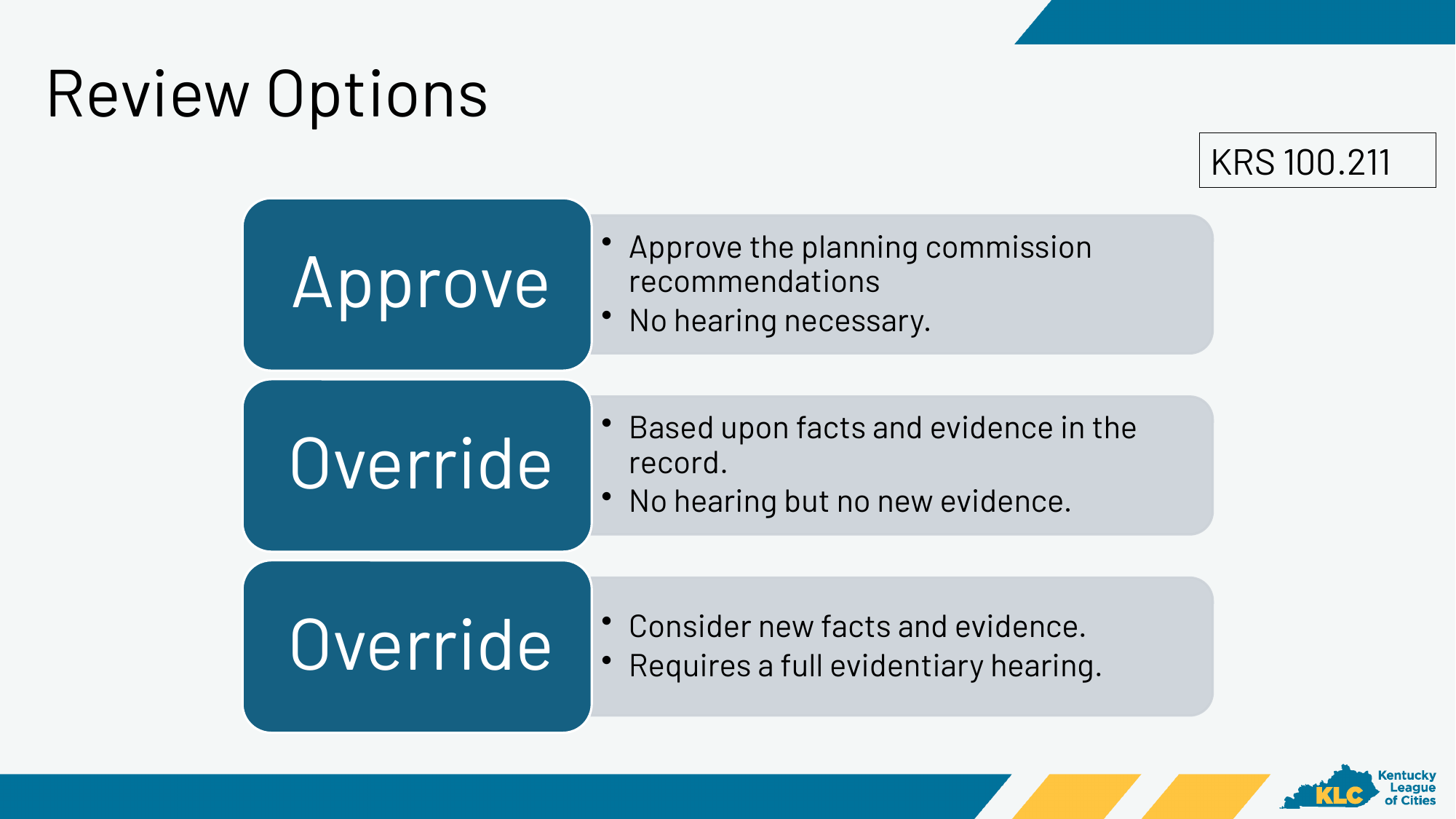

Review Options
KRS 100.211
Approve the planning commission recommendations
No hearing necessary.
Approve
Based upon facts and evidence in the record.
No hearing but no new evidence.
Override
Consider new facts and evidence.
Requires a full evidentiary hearing.
Override